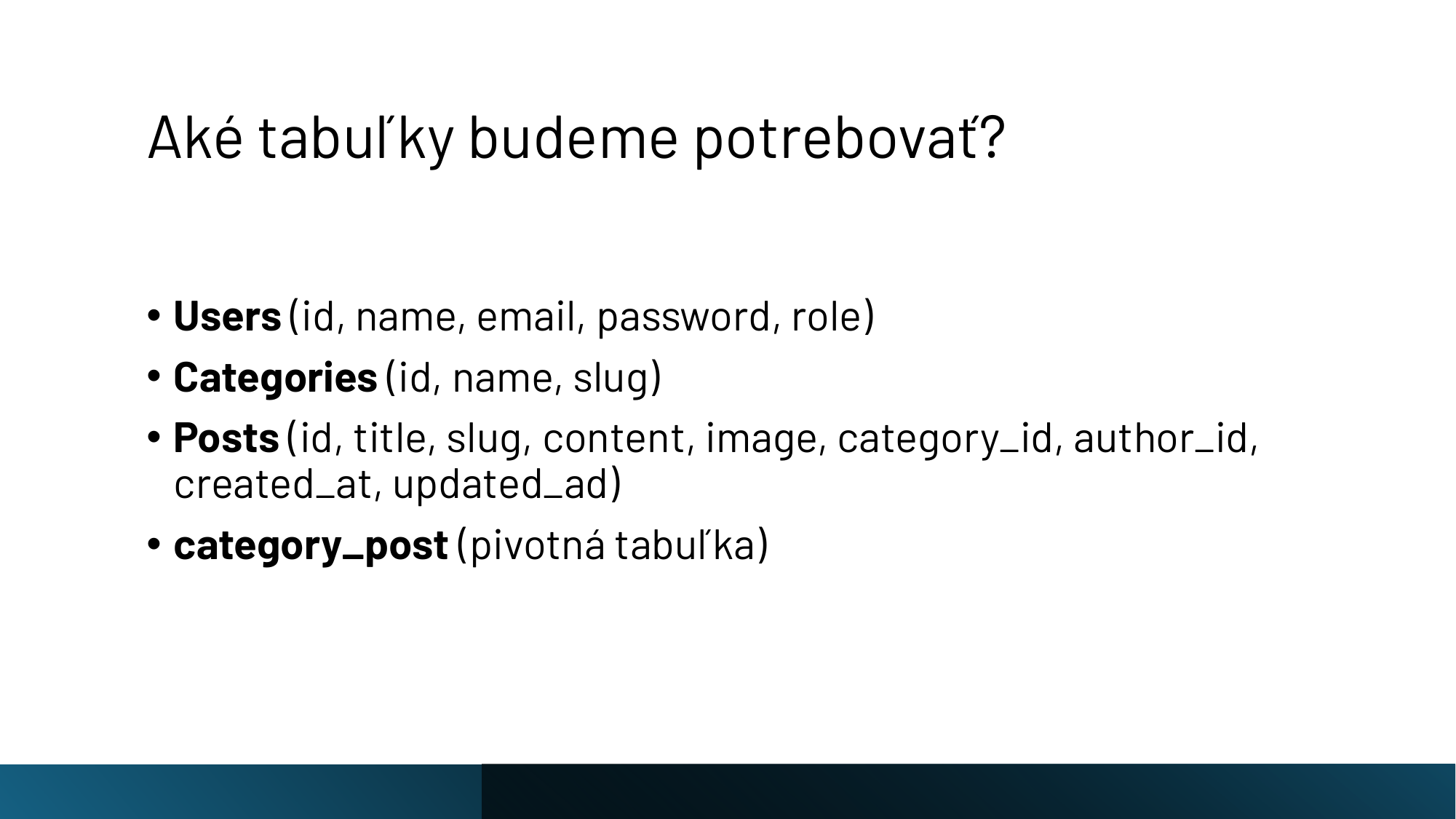

# Aké tabuľky budeme potrebovať?
Users (id, name, email, password, role)
Categories (id, name, slug)
Posts (id, title, slug, content, image, category_id, author_id, created_at, updated_ad)
category_post (pivotná tabuľka)